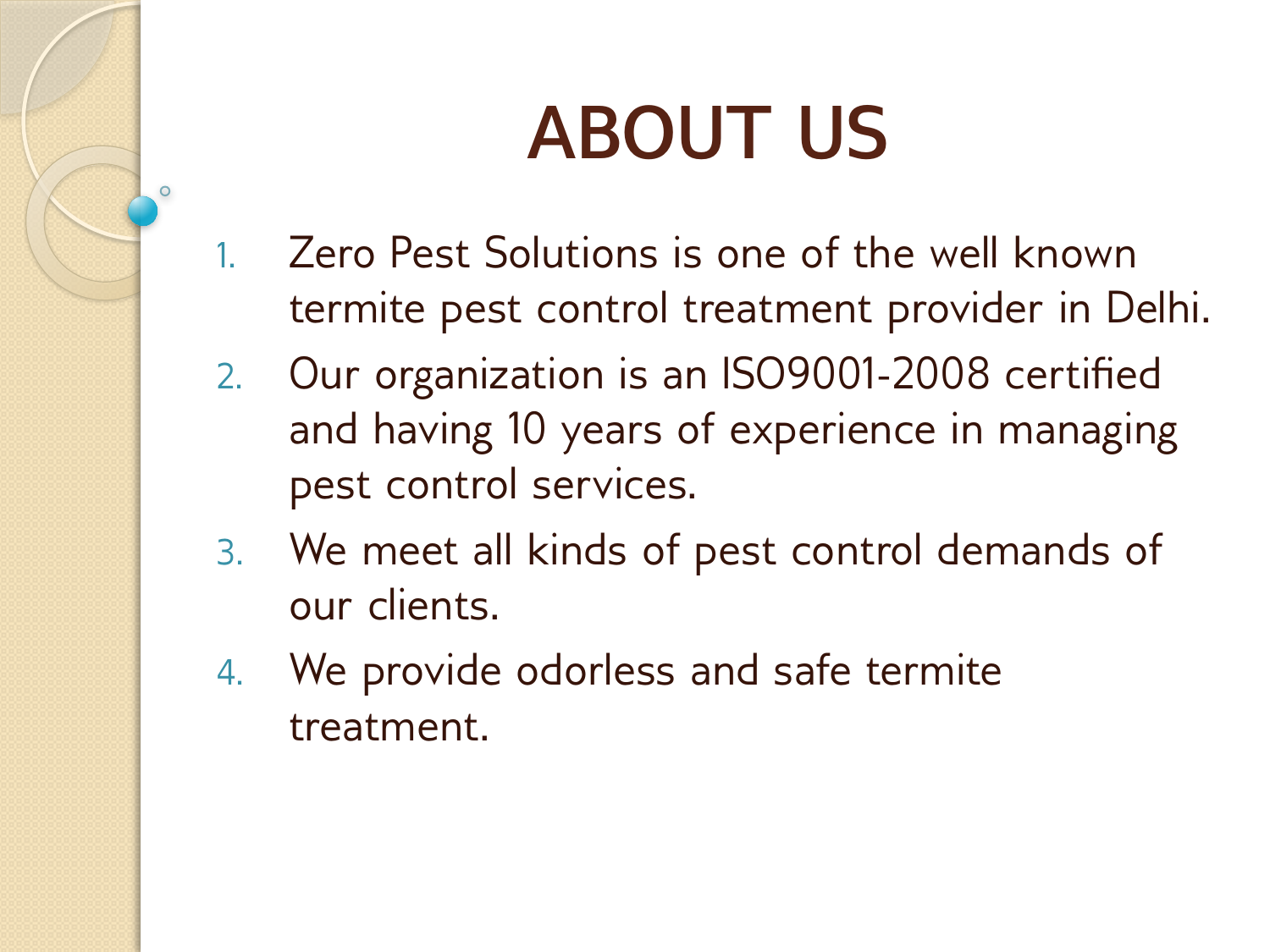

# ABOUT US
Zero Pest Solutions is one of the well known termite pest control treatment provider in Delhi.
Our organization is an ISO9001-2008 certified and having 10 years of experience in managing pest control services.
We meet all kinds of pest control demands of our clients.
We provide odorless and safe termite treatment.